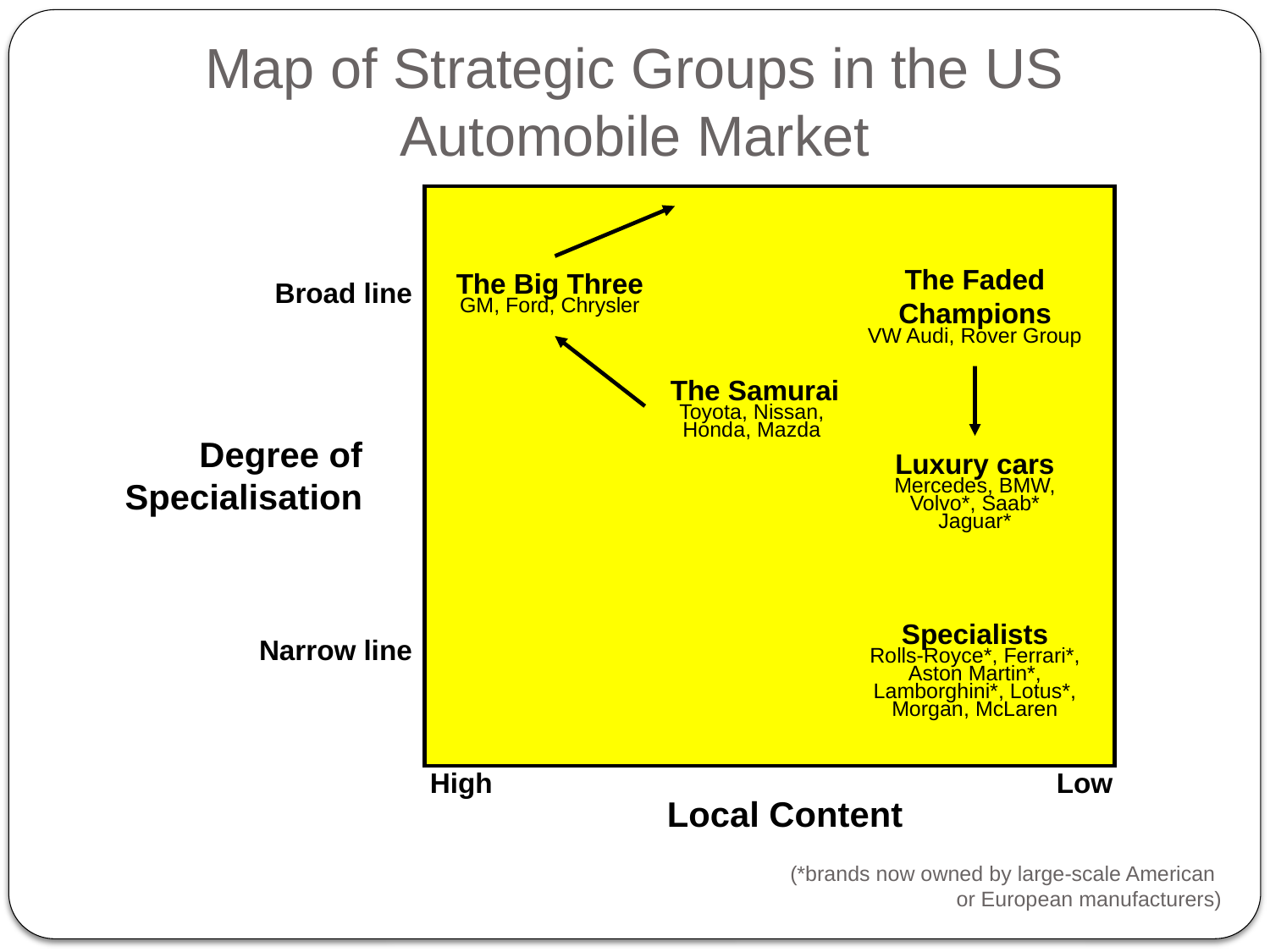

# Map of Strategic Groups in the US Automobile Market

The Faded Champions
VW Audi, Rover Group
The Big Three
GM, Ford, Chrysler
Broad line

The Samurai
Toyota, Nissan,
Honda, Mazda

Degree of Specialisation
Luxury cars
Mercedes, BMW,
Volvo*, Saab*
Jaguar*
Specialists
Rolls-Royce*, Ferrari*,
 Aston Martin*,
Lamborghini*, Lotus*,
Morgan, McLaren
Narrow line
High
Low
Local Content
(*brands now owned by large-scale American
or European manufacturers)